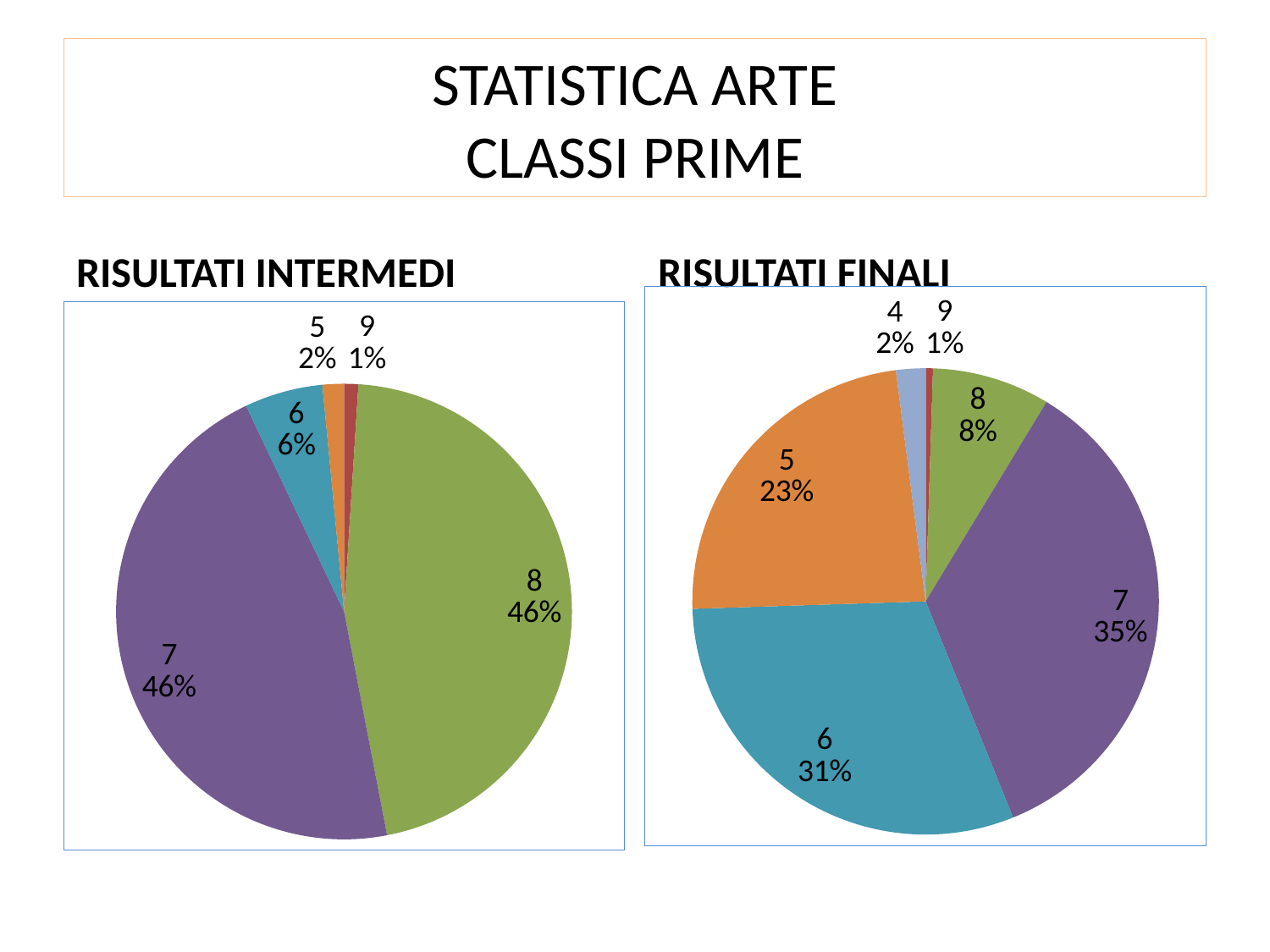

# STATISTICA ARTE CLASSI PRIME
RISULTATI INTERMEDI
RISULTATI FINALI

### Chart

| Category | C.PRIME |
|---|---|
| 10 | 0.0 |
| 9 | 1.0 |
| 8 | 16.0 |
| 7 | 69.0 |
| 6 | 60.0 |
| 5 | 46.0 |
| 4 | 4.0 |

### Chart

| Category | C.PRIME |
|---|---|
| 10 | 0.0 |
| 9 | 2.0 |
| 8 | 91.0 |
| 7 | 91.0 |
| 6 | 11.0 |
| 5 | 3.0 |
| 4 | 0.0 |